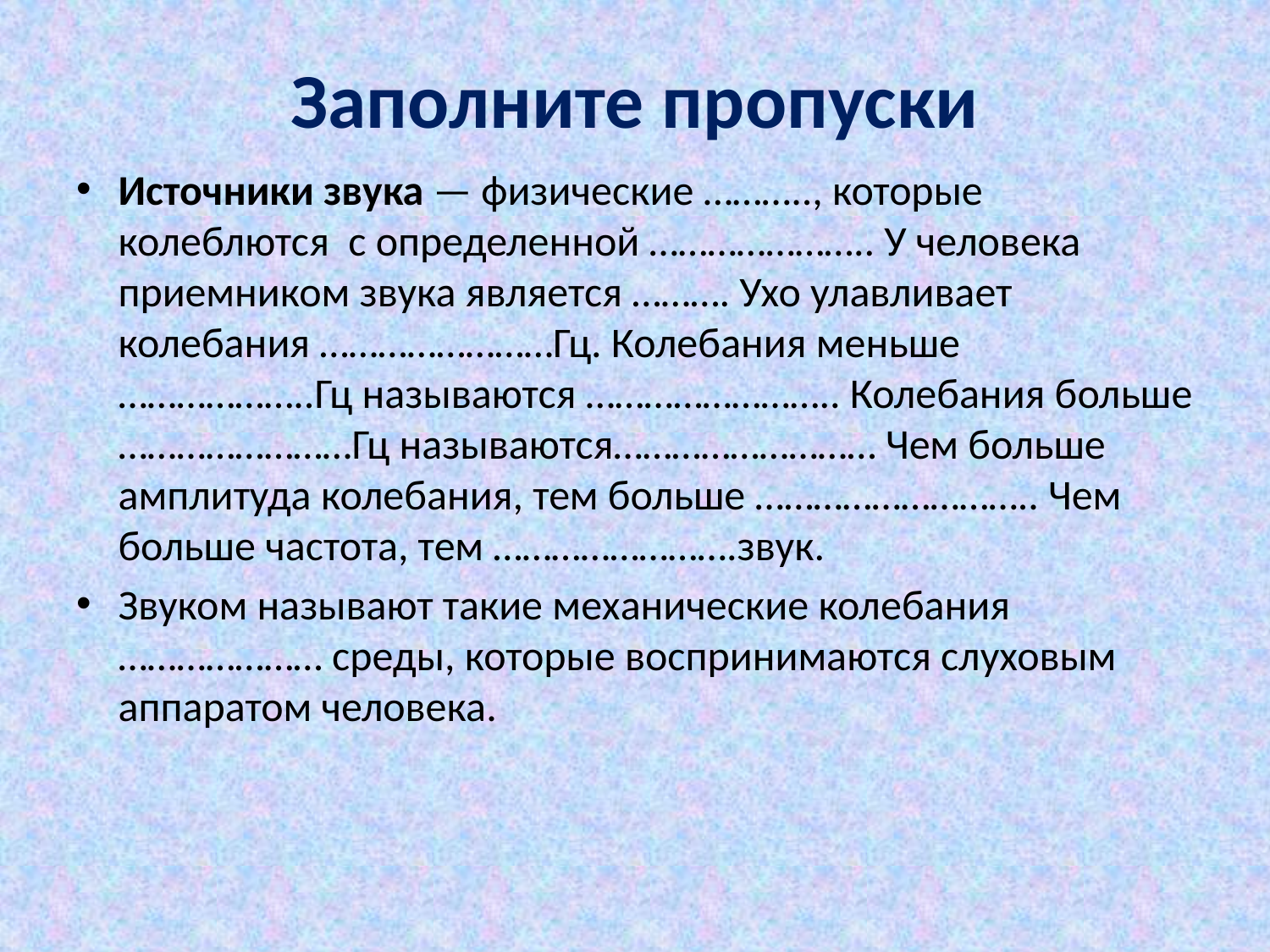

# Заполните пропуски
Источники звука — физические ……….., которые колеблются  с определенной ………………….. У человека приемником звука является ………. Ухо улавливает колебания ……………………Гц. Колебания меньше ………………..Гц называются …………………….. Колебания больше ……………………Гц называются……………………… Чем больше амплитуда колебания, тем больше ……………………….. Чем больше частота, тем …………………….звук.
Звуком называют такие механические колебания ………………… среды, которые воспринимаются слуховым аппаратом человека.